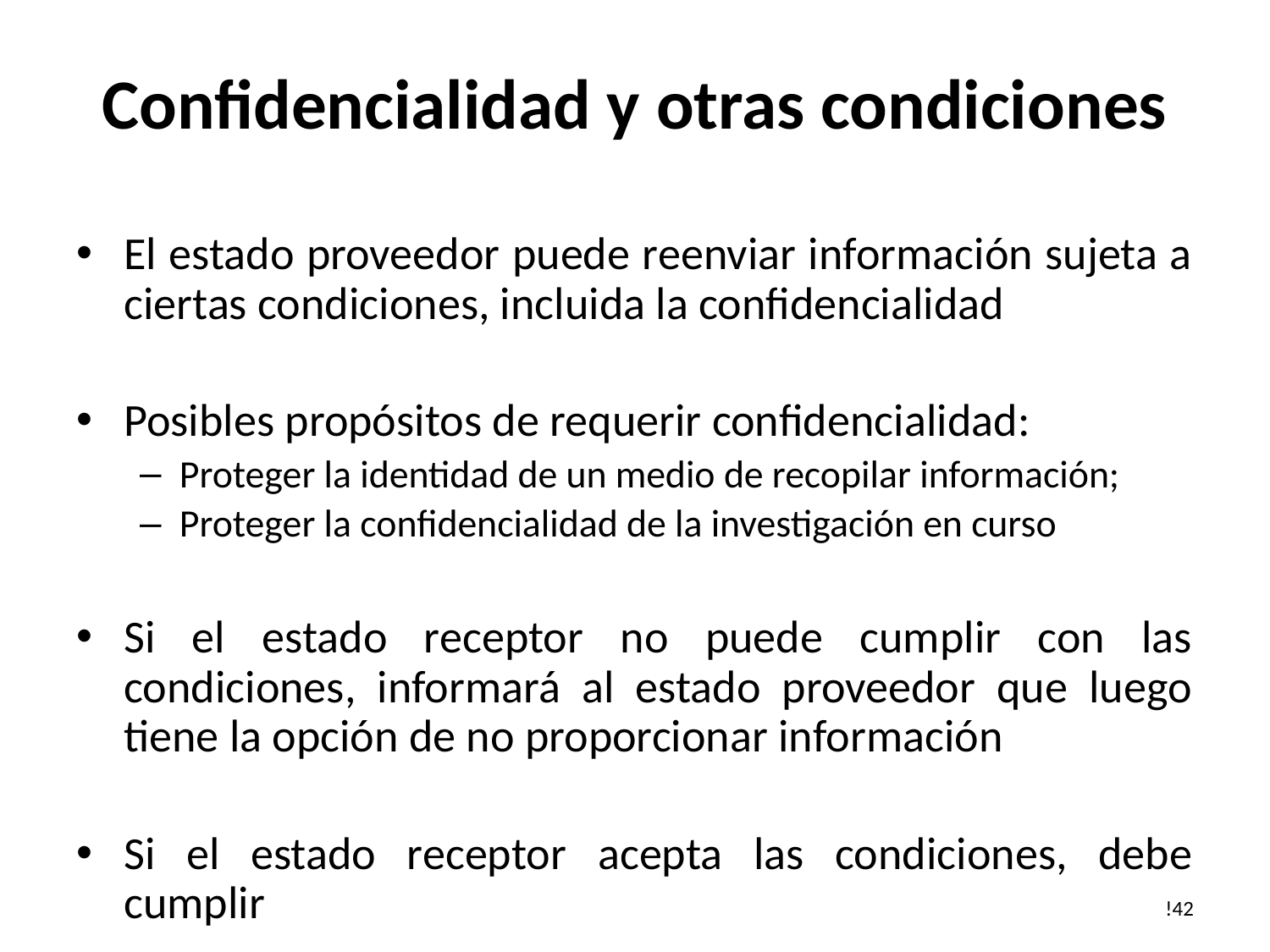

# Confidencialidad y otras condiciones
El estado proveedor puede reenviar información sujeta a ciertas condiciones, incluida la confidencialidad

Posibles propósitos de requerir confidencialidad:
Proteger la identidad de un medio de recopilar información;
Proteger la confidencialidad de la investigación en curso

Si el estado receptor no puede cumplir con las condiciones, informará al estado proveedor que luego tiene la opción de no proporcionar información

Si el estado receptor acepta las condiciones, debe cumplir
!42